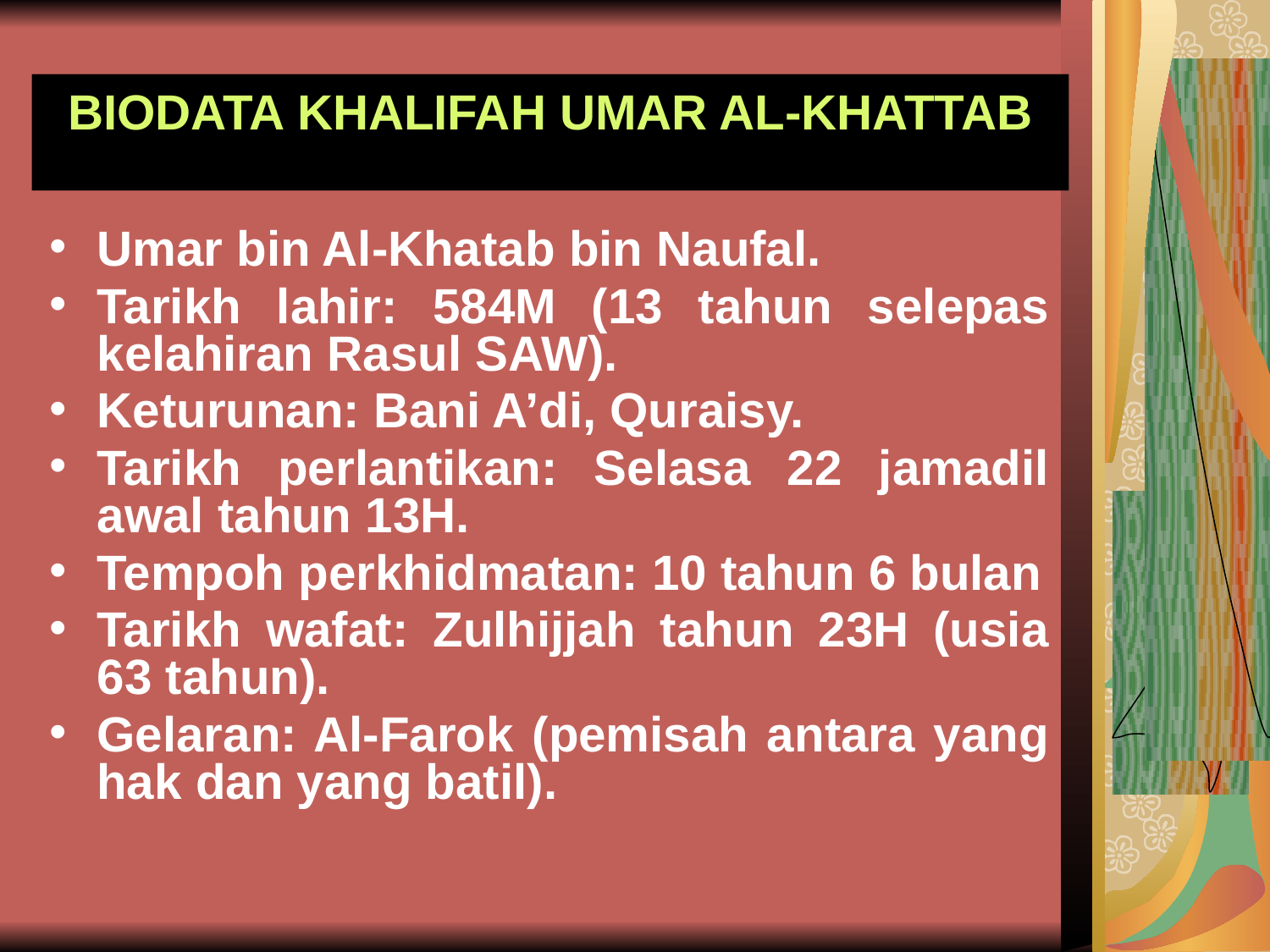

# BIODATA KHALIFAH UMAR AL-KHATTAB
Umar bin Al-Khatab bin Naufal.
Tarikh lahir: 584M (13 tahun selepas kelahiran Rasul SAW).
Keturunan: Bani A’di, Quraisy.
Tarikh perlantikan: Selasa 22 jamadil awal tahun 13H.
Tempoh perkhidmatan: 10 tahun 6 bulan
Tarikh wafat: Zulhijjah tahun 23H (usia 63 tahun).
Gelaran: Al-Farok (pemisah antara yang hak dan yang batil).